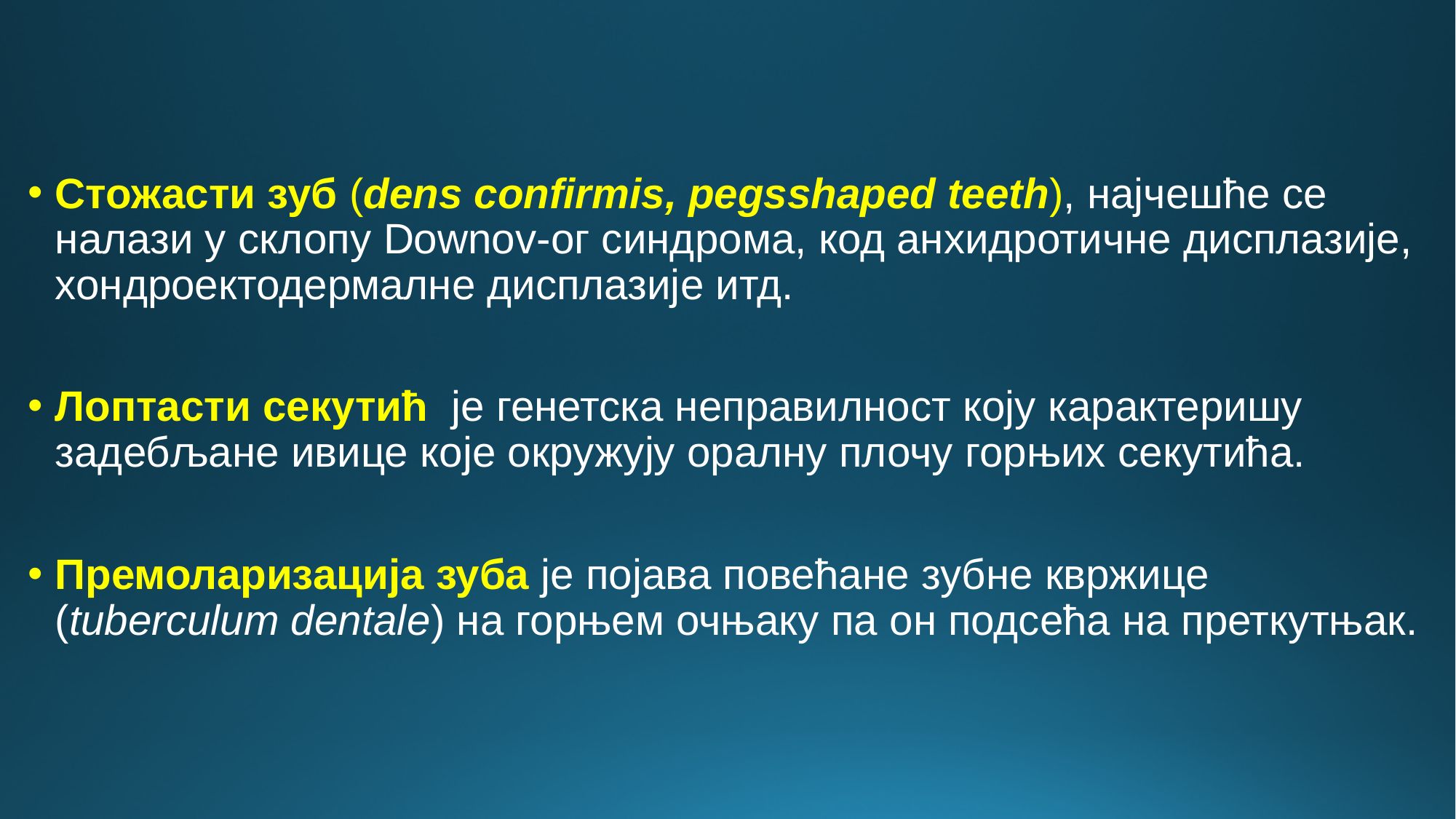

Стожасти зуб (dens confirmis, pegsshaped teeth), најчешће се налази у склопу Downov-ог синдрома, код анхидротичне дисплазије, хондроектодермалне дисплазије итд.

Лоптасти секутић  је генетска неправилност коју карактеришу задебљане ивице које окружују оралну плочу горњих секутића.

Премоларизација зуба је појава повећане зубне квржице (tuberculum dentale) на горњем очњаку па он подсећа на преткутњак.